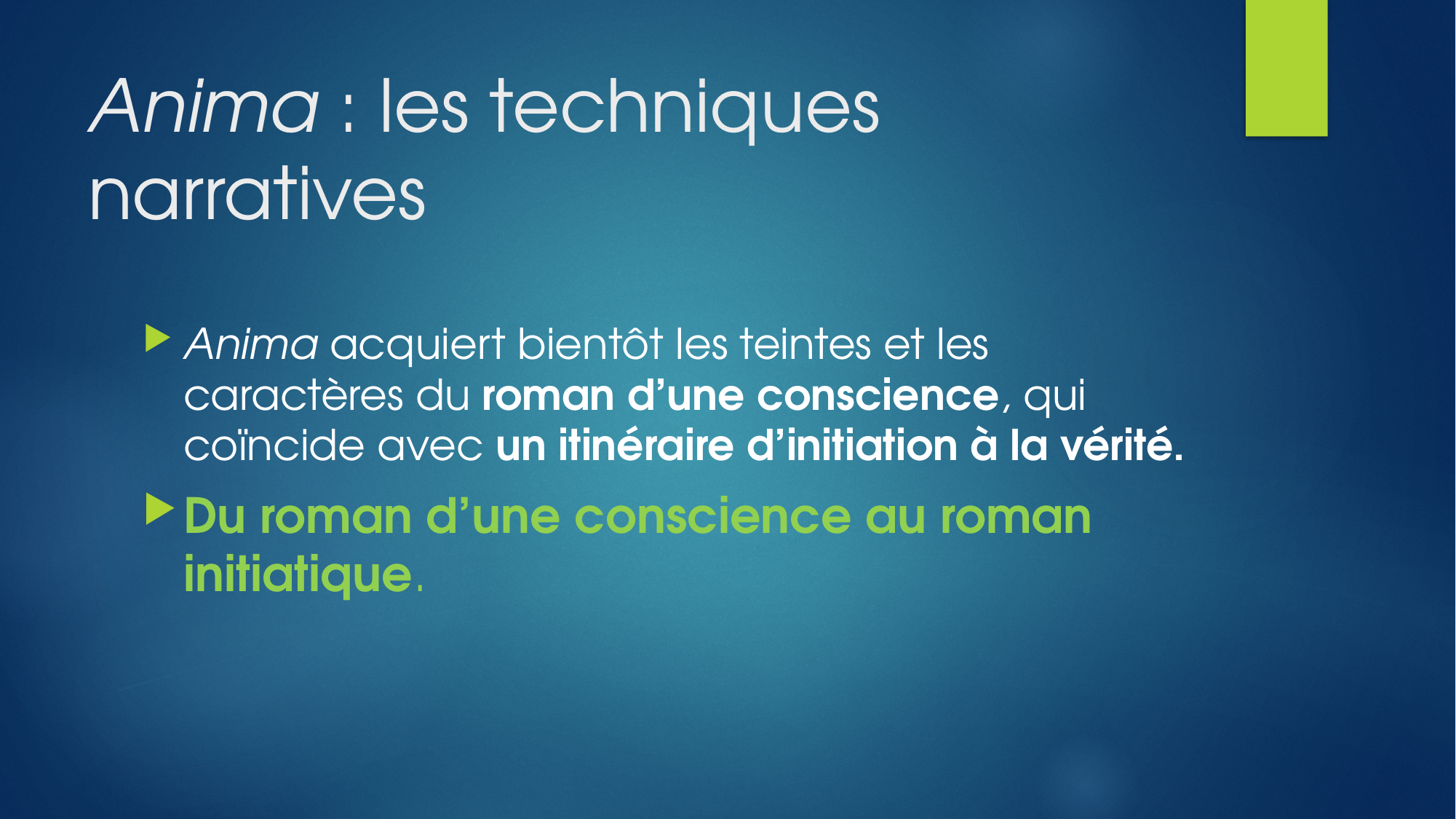

# Anima : les techniques narratives

Anima acquiert bientôt les teintes et les caractères du roman d’une conscience, qui coïncide avec un itinéraire d’initiation à la vérité.
Du roman d’une conscience au roman initiatique.